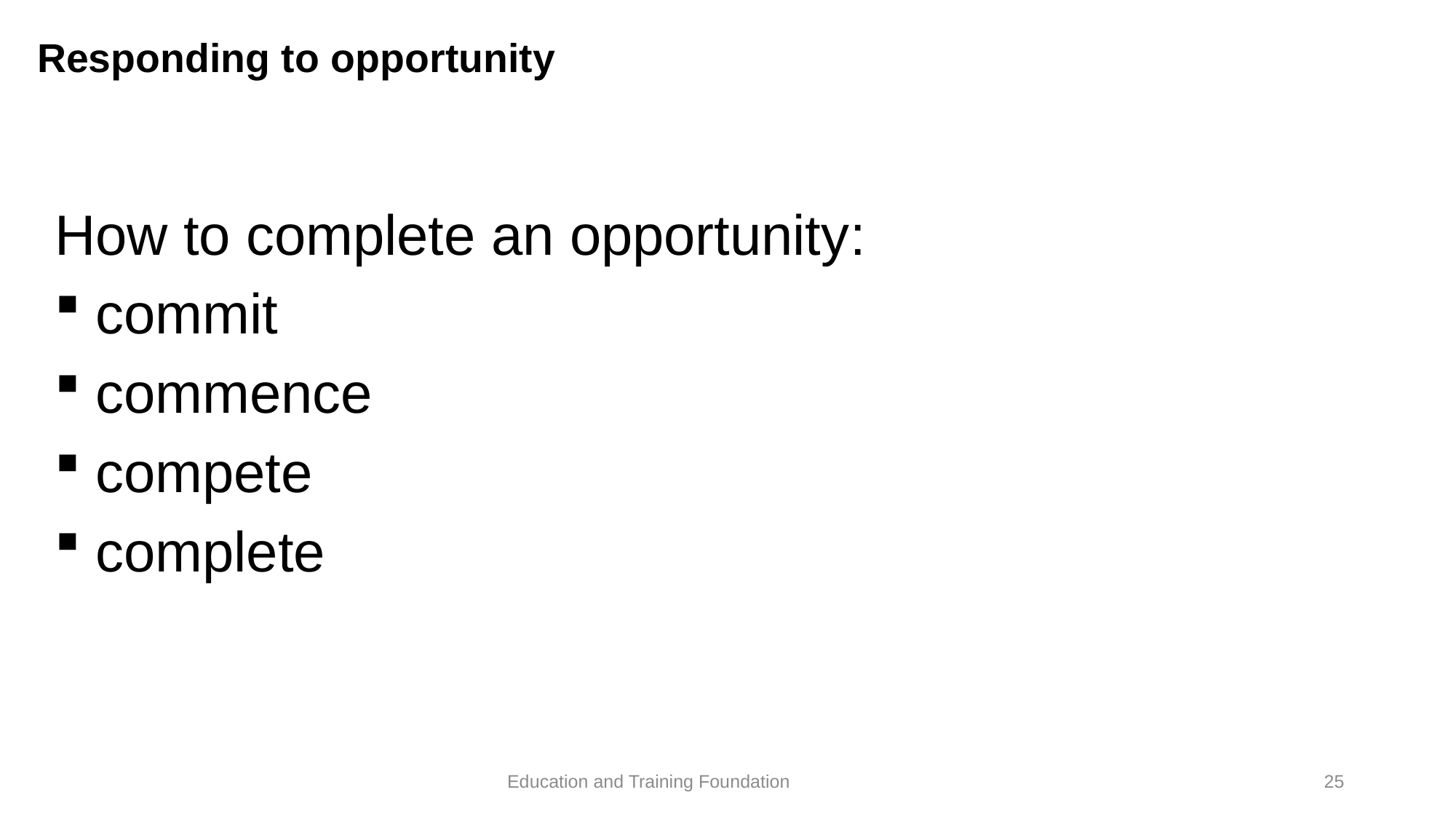

# Responding to opportunity
How to complete an opportunity:
commit
commence
compete
complete
25
Education and Training Foundation